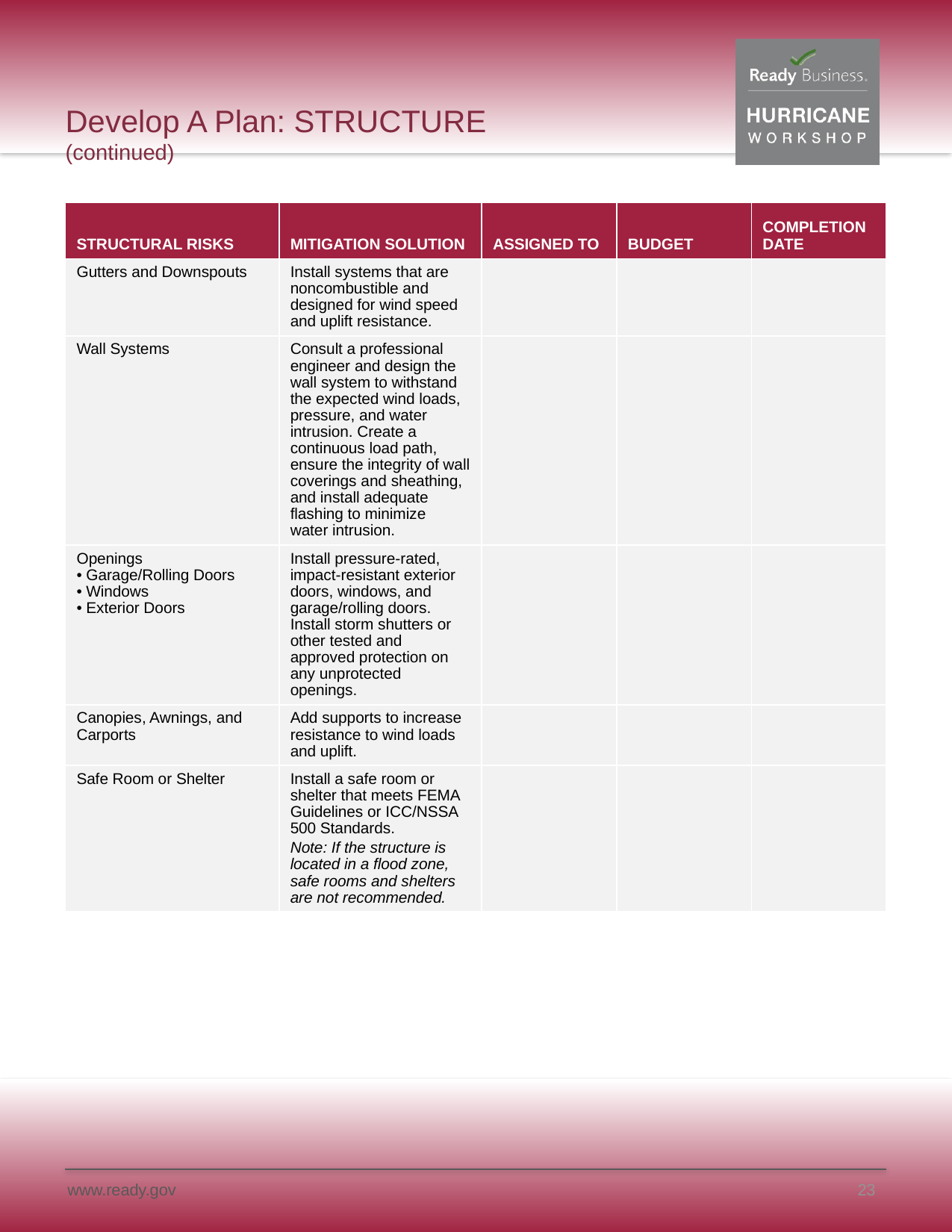

# Develop A Plan: STRUCTURE (continued)
| STRUCTURAL RISKS | MITIGATION SOLUTION | ASSIGNED TO | BUDGET | COMPLETION DATE |
| --- | --- | --- | --- | --- |
| Gutters and Downspouts | Install systems that are noncombustible and designed for wind speed and uplift resistance. |  |  |  |
| Wall Systems | Consult a professional engineer and design the wall system to withstand the expected wind loads, pressure, and water intrusion. Create a continuous load path, ensure the integrity of wall coverings and sheathing, and install adequate flashing to minimize water intrusion. |  |  |  |
| Openings • Garage/Rolling Doors • Windows • Exterior Doors | Install pressure-rated, impact-resistant exterior doors, windows, and garage/rolling doors. Install storm shutters or other tested and approved protection on any unprotected openings. |  |  |  |
| Canopies, Awnings, and Carports | Add supports to increase resistance to wind loads and uplift. |  |  |  |
| Safe Room or Shelter | Install a safe room or shelter that meets FEMA Guidelines or ICC/NSSA 500 Standards. Note: If the structure is located in a flood zone, safe rooms and shelters are not recommended. |  |  |  |
23